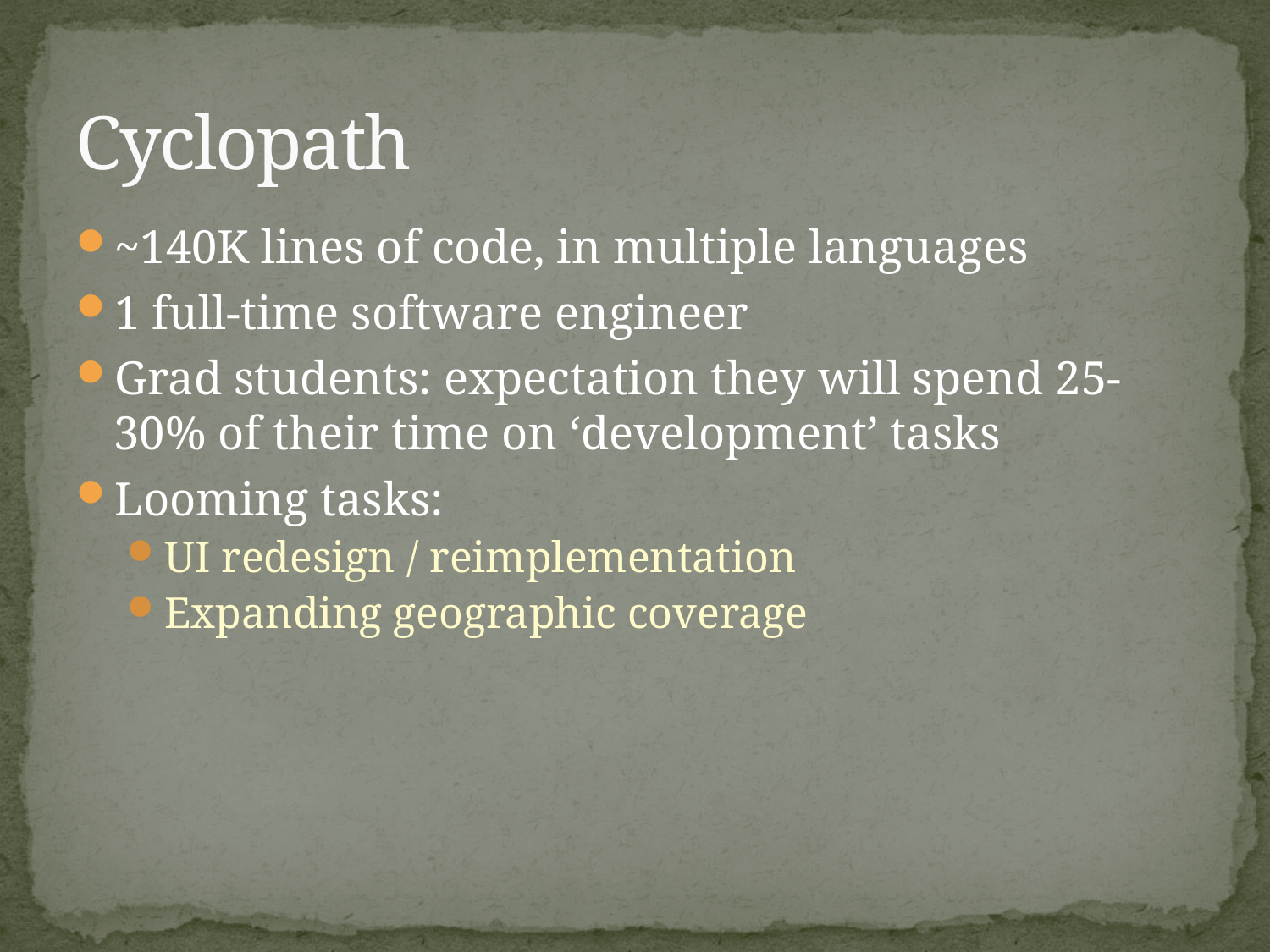

# Cyclopath
~140K lines of code, in multiple languages
1 full-time software engineer
Grad students: expectation they will spend 25-30% of their time on ‘development’ tasks
Looming tasks:
UI redesign / reimplementation
Expanding geographic coverage